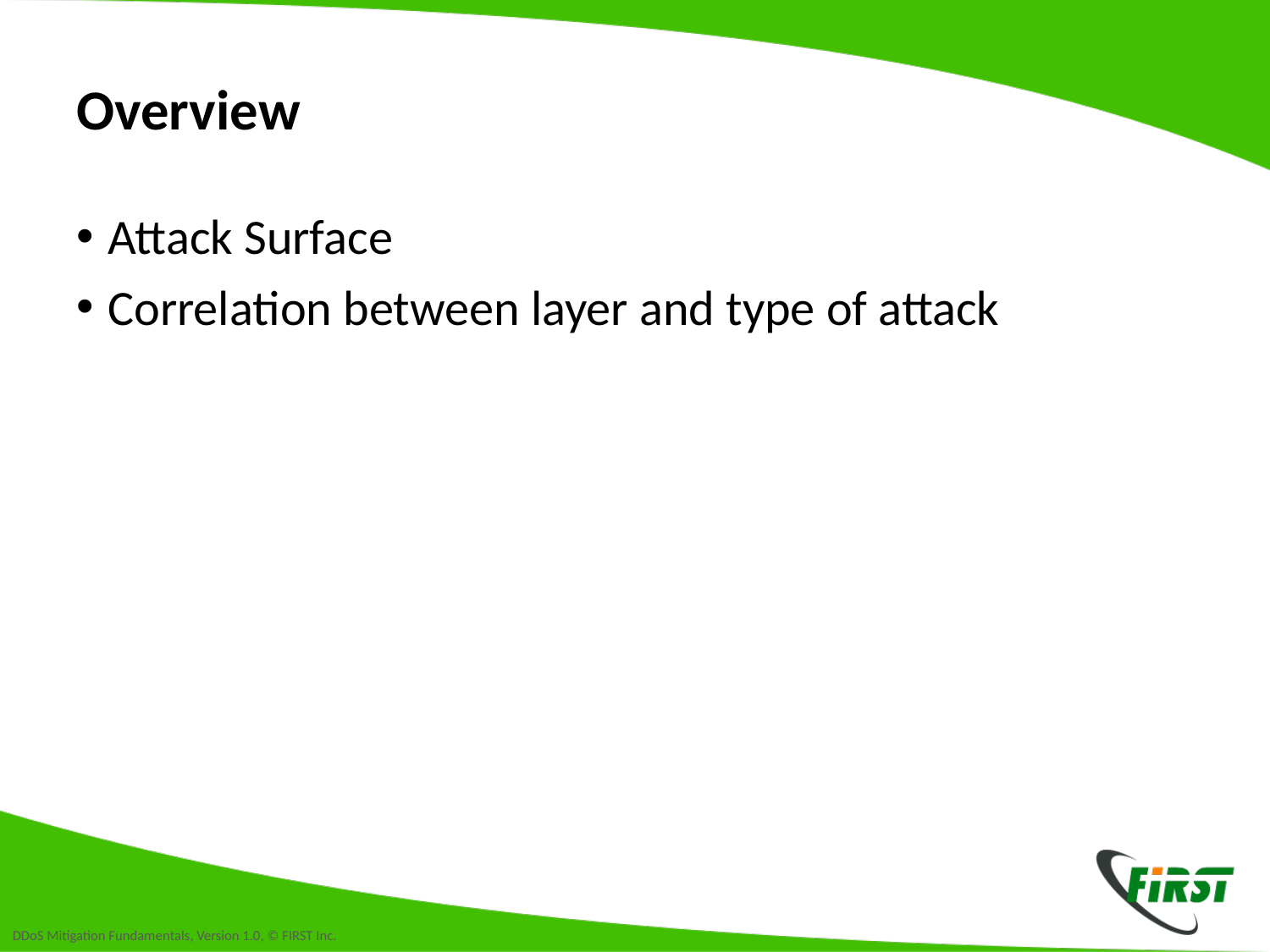

# Overview
Attack Surface
Correlation between layer and type of attack